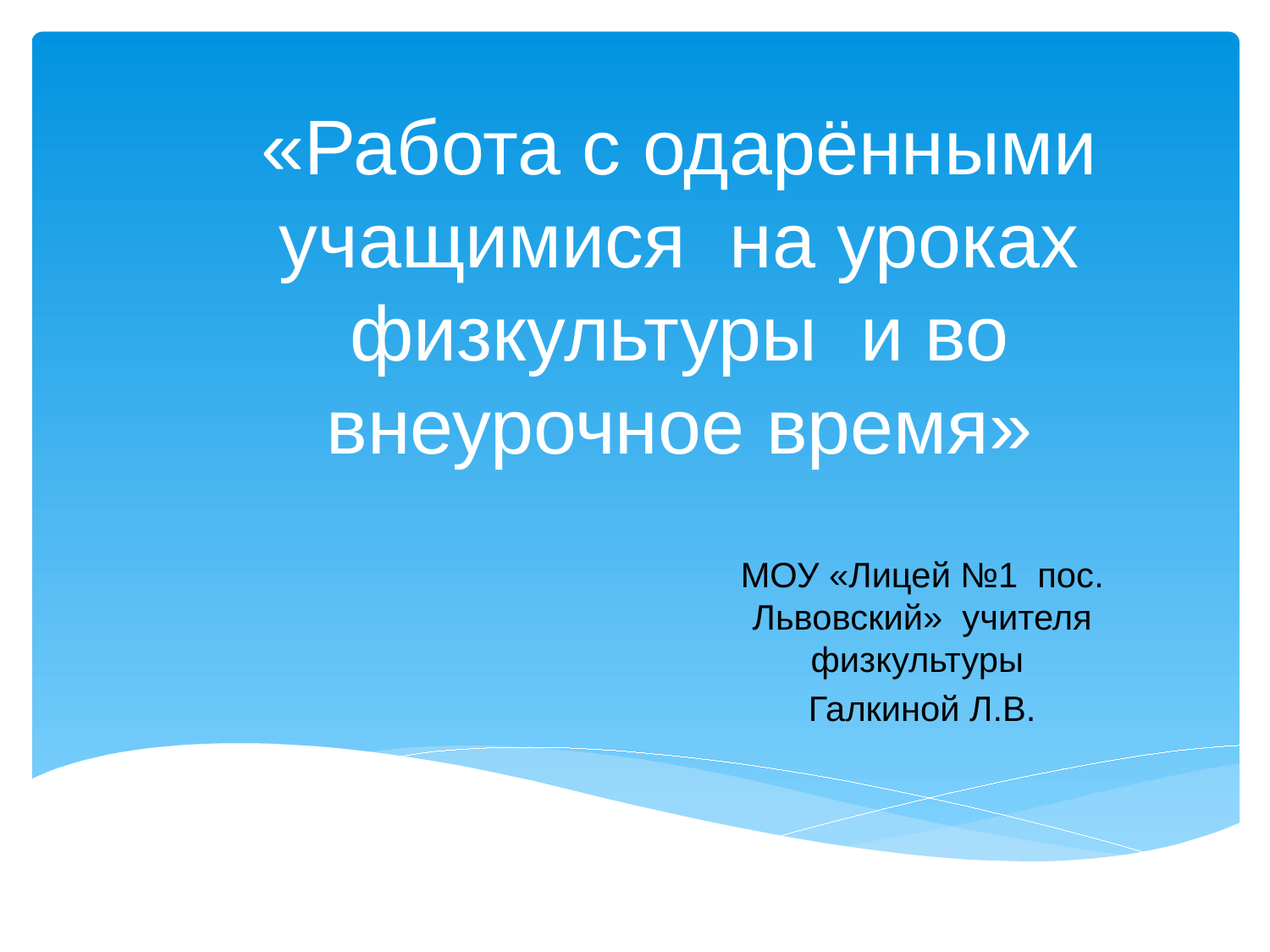

# «Работа с одарёнными учащимися  на уроках физкультуры  и во внеурочное время»
МОУ «Лицей №1  пос. Львовский»  учителя физкультуры
Галкиной Л.В.